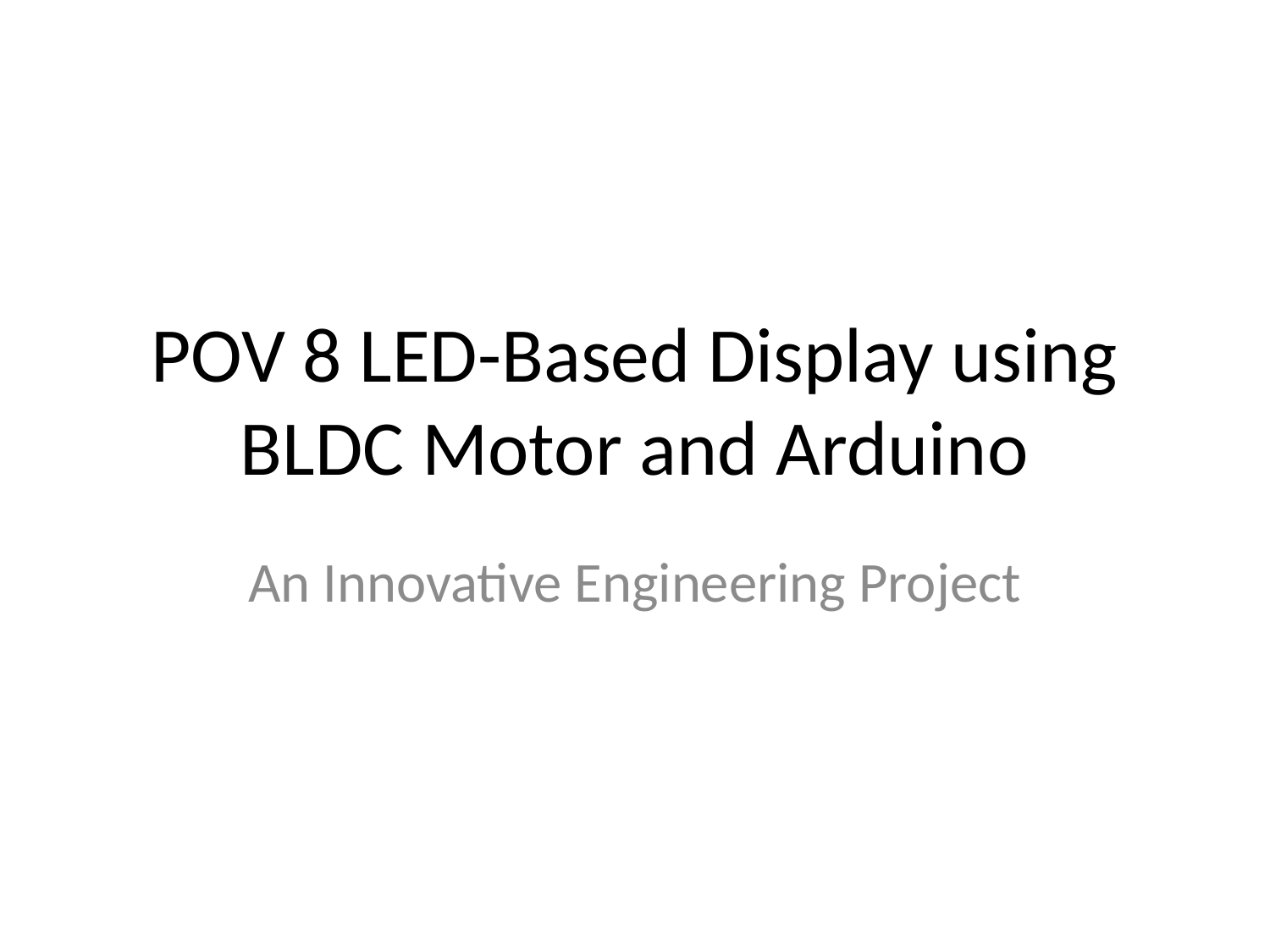

# POV 8 LED-Based Display using BLDC Motor and Arduino
An Innovative Engineering Project